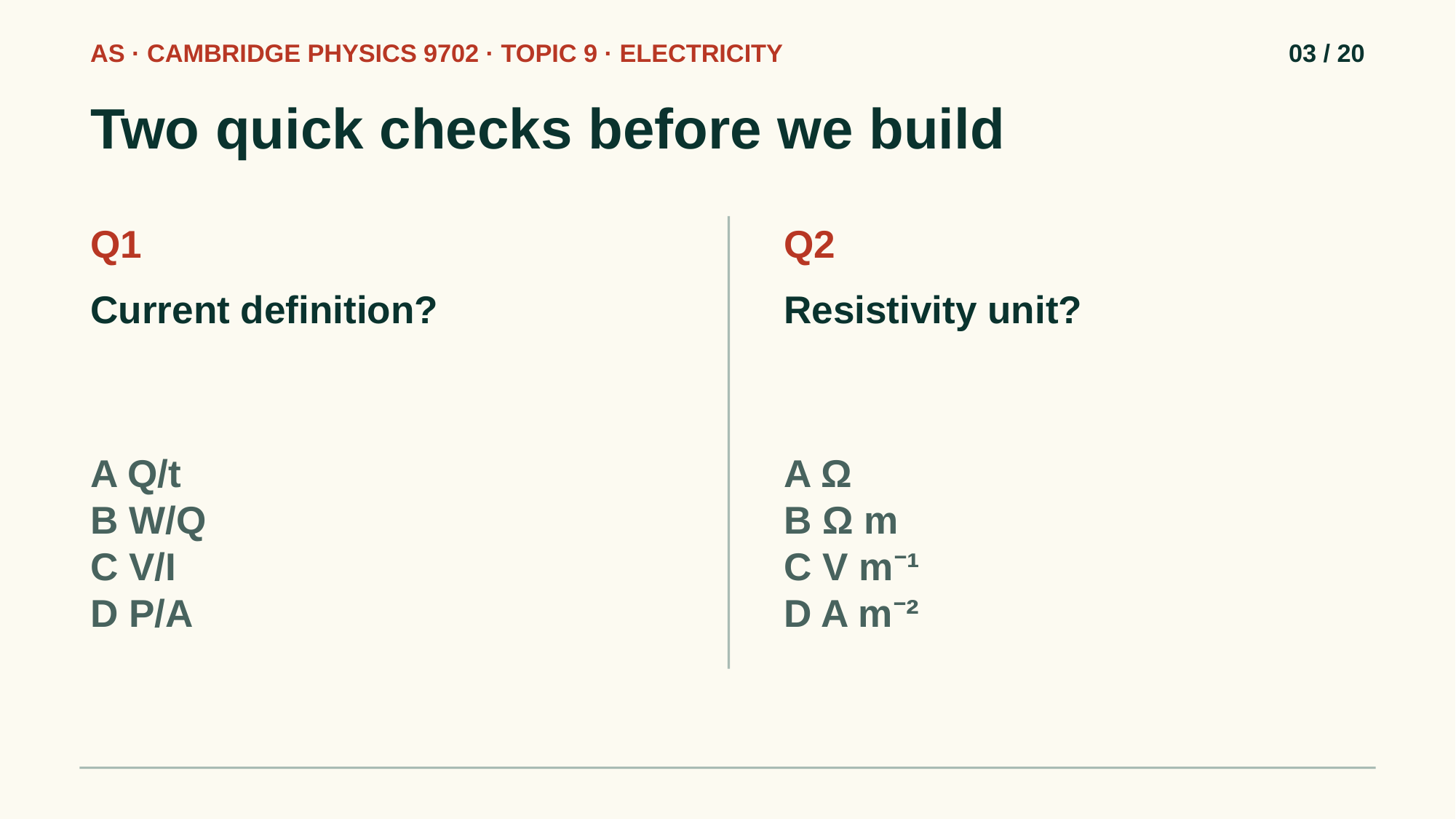

AS · CAMBRIDGE PHYSICS 9702 · TOPIC 9 · ELECTRICITY
03 / 20
Two quick checks before we build
Q1
Q2

Current definition?
Resistivity unit?
A Q/t
B W/Q
C V/I
D P/A
A Ω
B Ω m
C V m⁻¹
D A m⁻²